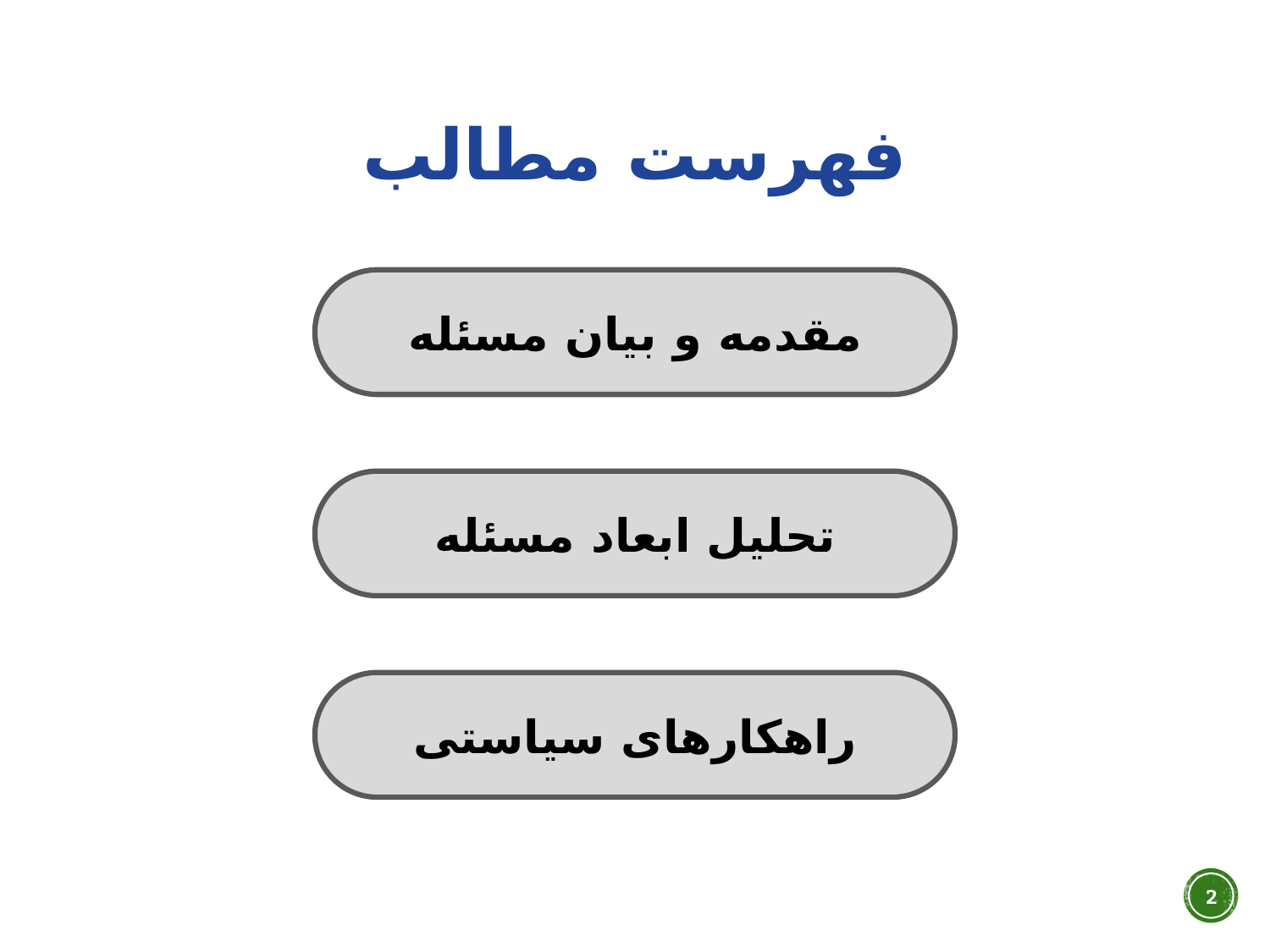

فهرست مطالب
مقدمه و بیان مسئله
تحلیل ابعاد مسئله
راهکارهای سیاستی
2